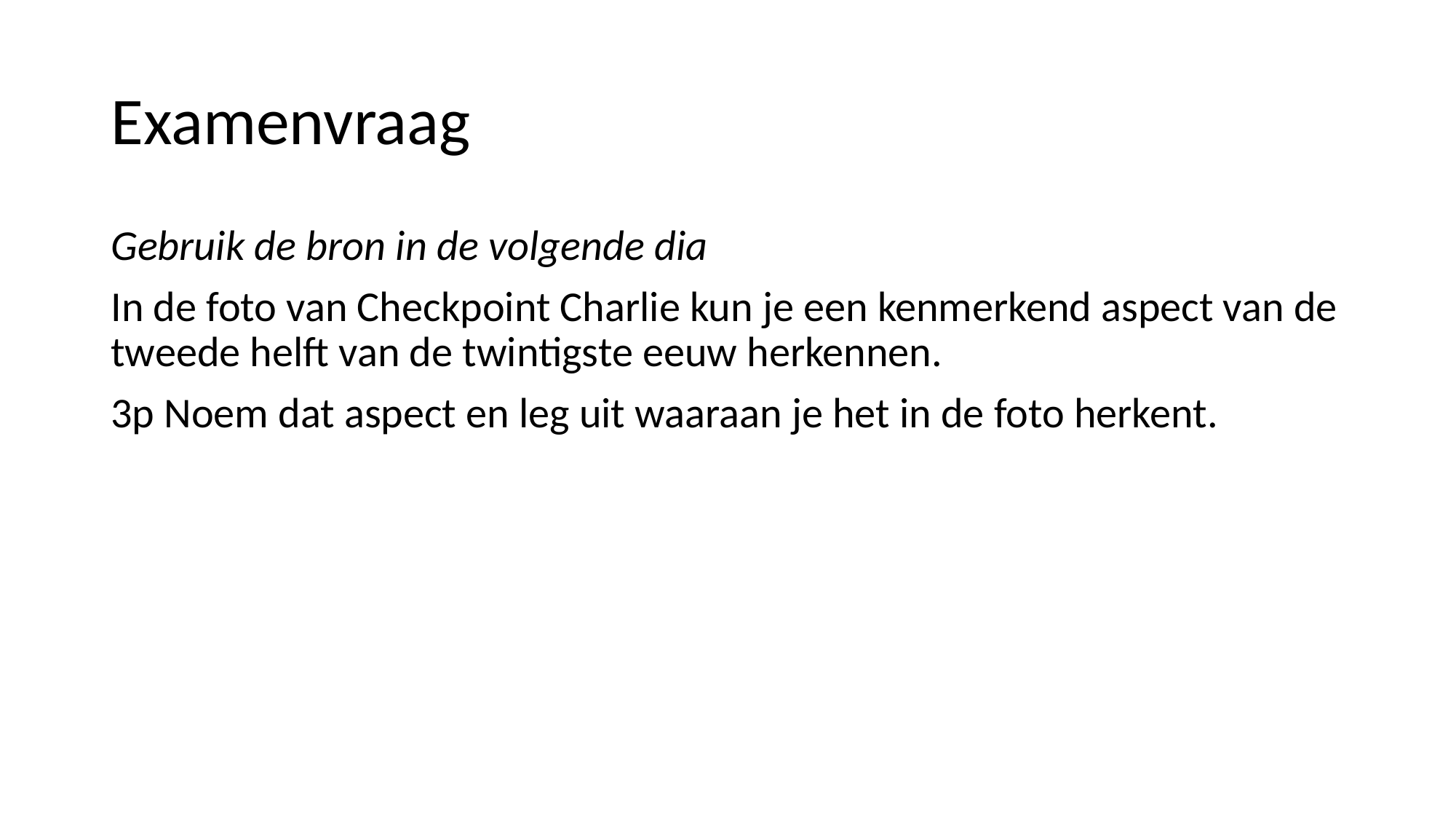

# Examenvraag
Gebruik de bron in de volgende dia
In de foto van Checkpoint Charlie kun je een kenmerkend aspect van de tweede helft van de twintigste eeuw herkennen.
3p Noem dat aspect en leg uit waaraan je het in de foto herkent.